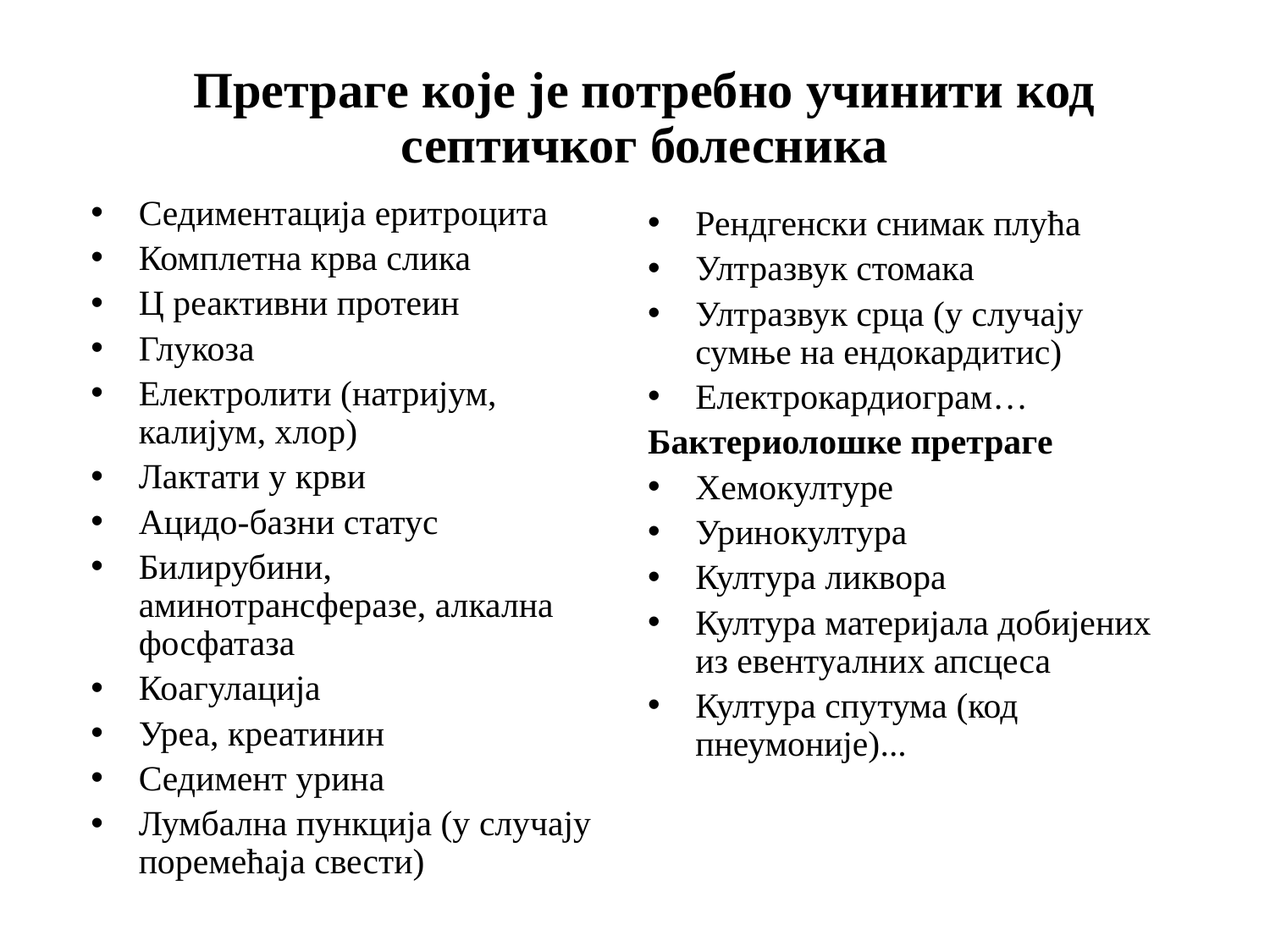

# Претраге које је потребно учинити код септичког болесника

Седиментација еритроцита
Комплетна крва слика
Ц реактивни протеин
Глукоза
Електролити (натријум, калијум, хлор)
Лактати у крви
Ацидо-базни статус
Билирубини, аминотрансферазе, алкална фосфатаза
Коагулација
Уреа, креатинин
Седимент урина
Лумбална пункција (у случају поремећаја свести)

Рендгенски снимак плућа
Ултразвук стомака
Ултразвук срца (у случају сумње на ендокардитис)
Електрокардиограм…
Бактериолошке претраге
Хемокултуре
Уринокултура
Култура ликвора
Култура материјала добијених из евентуалних апсцеса
Култура спутума (код пнеумоније)...